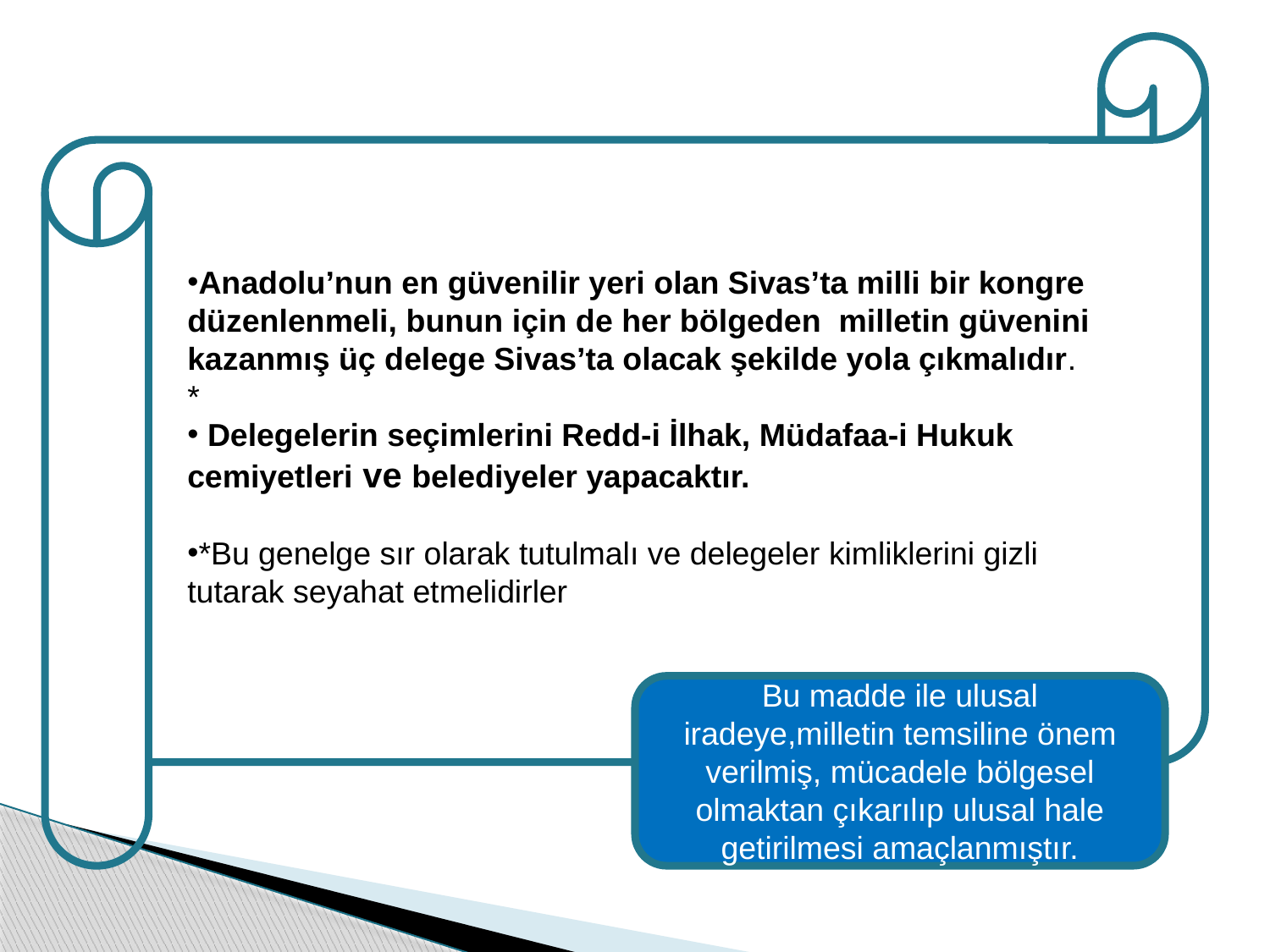

Anadolu’nun en güvenilir yeri olan Sivas’ta milli bir kongre düzenlenmeli, bunun için de her bölgeden  milletin güvenini kazanmış üç delege Sivas’ta olacak şekilde yola çıkmalıdır.
*
 Delegelerin seçimlerini Redd-i İlhak, Müdafaa-i Hukuk cemiyetleri ve belediyeler yapacaktır.
*Bu genelge sır olarak tutulmalı ve delegeler kimliklerini gizli tutarak seyahat etmelidirler
Bu madde ile ulusal iradeye,milletin temsiline önem verilmiş, mücadele bölgesel olmaktan çıkarılıp ulusal hale getirilmesi amaçlanmıştır.